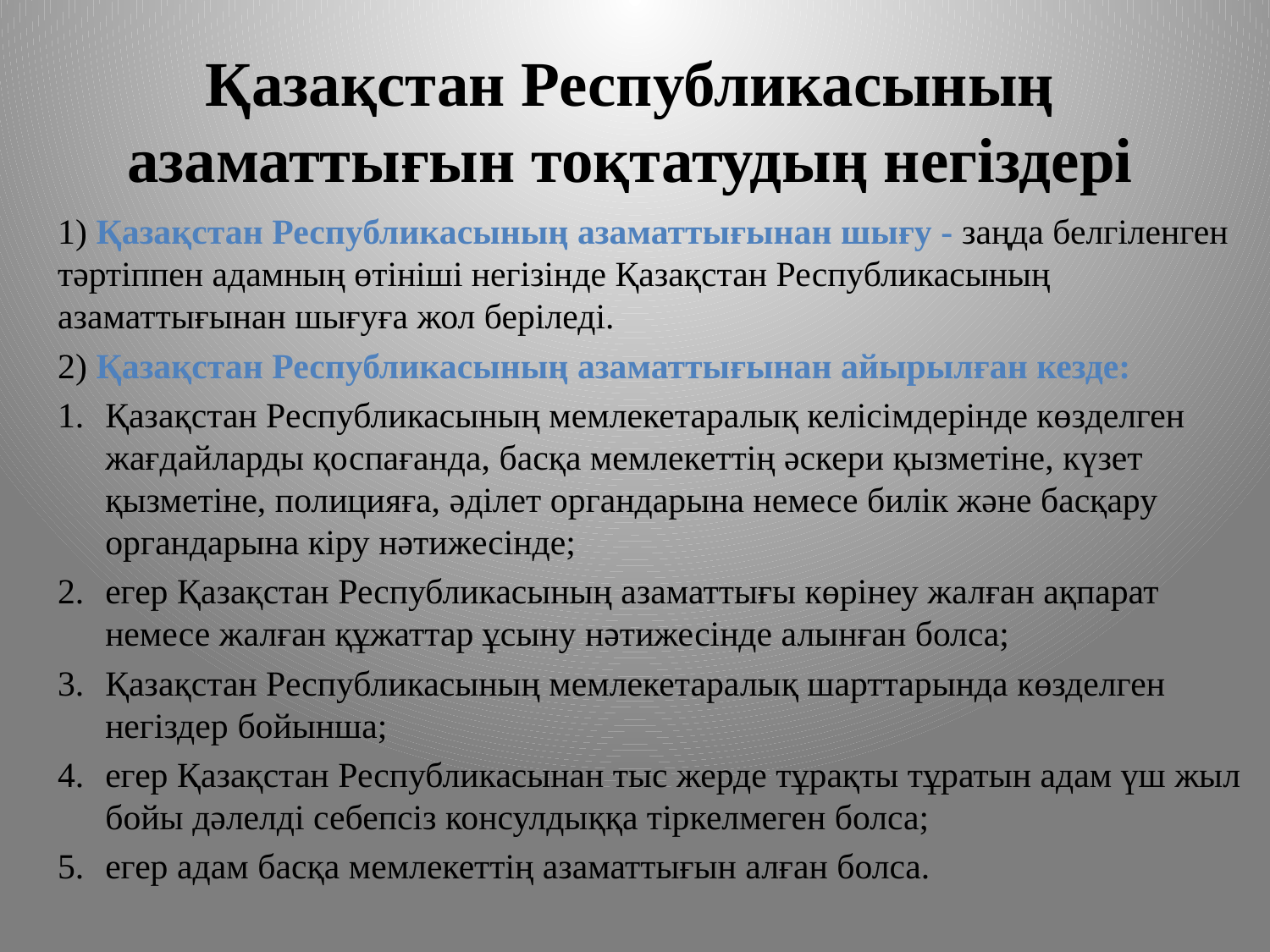

Қазақстан Республикасының азаматтығын тоқтатудың негіздері
1) Қазақстан Республикасының азаматтығынан шығу - заңда белгіленген тәртіппен адамның өтініші негізінде Қазақстан Республикасының азаматтығынан шығуға жол беріледі.
2) Қазақстан Республикасының азаматтығынан айырылған кезде:
Қазақстан Республикасының мемлекетаралық келісімдерінде көзделген жағдайларды қоспағанда, басқа мемлекеттің әскери қызметіне, күзет қызметіне, полицияға, әділет органдарына немесе билік және басқару органдарына кіру нәтижесінде;
егер Қазақстан Республикасының азаматтығы көрінеу жалған ақпарат немесе жалған құжаттар ұсыну нәтижесінде алынған болса;
Қазақстан Республикасының мемлекетаралық шарттарында көзделген негіздер бойынша;
егер Қазақстан Республикасынан тыс жерде тұрақты тұратын адам үш жыл бойы дәлелді себепсіз консулдыққа тіркелмеген болса;
егер адам басқа мемлекеттің азаматтығын алған болса.